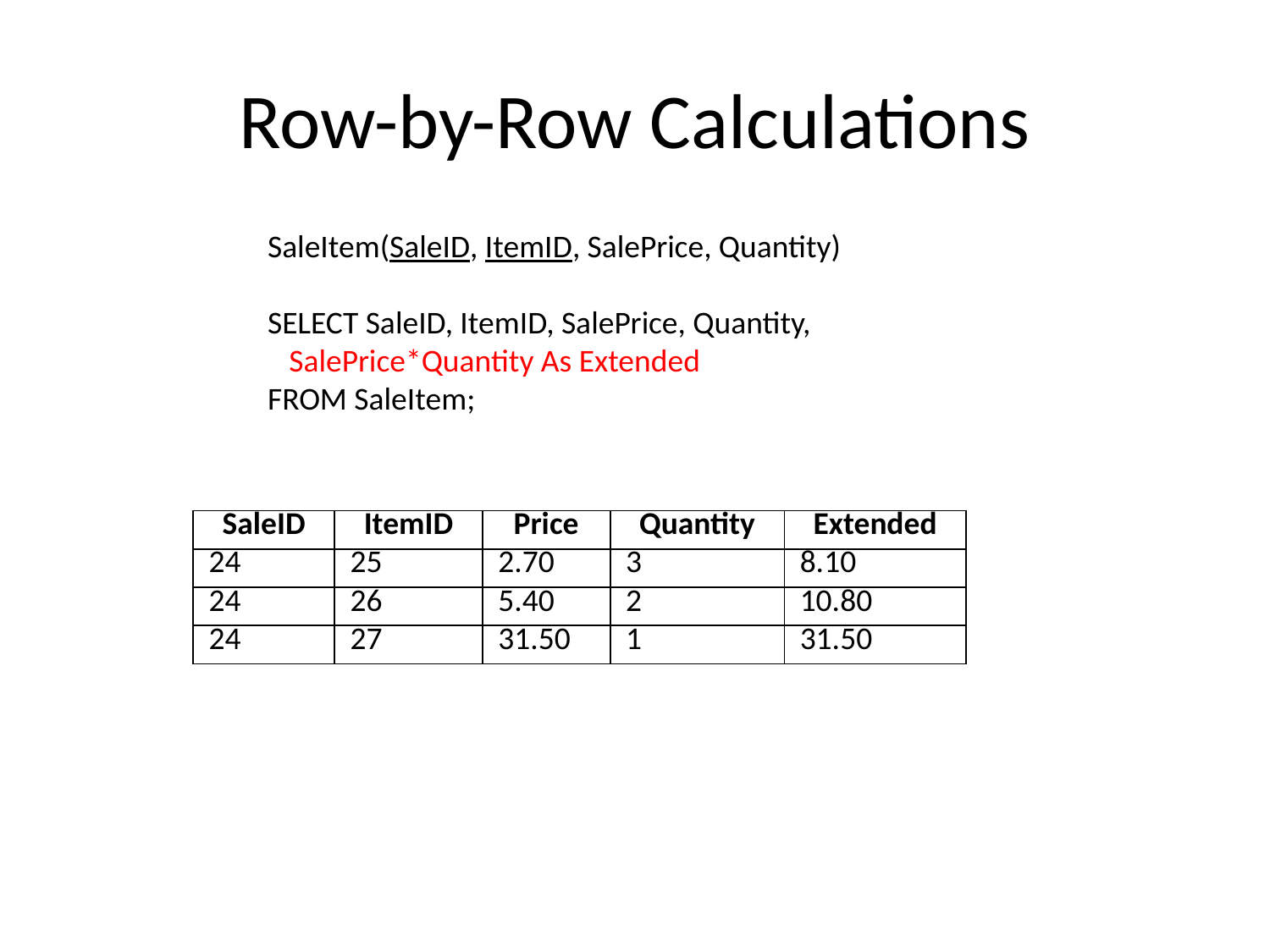

# Row-by-Row Calculations
SaleItem(SaleID, ItemID, SalePrice, Quantity)

SELECT SaleID, ItemID, SalePrice, Quantity,
   SalePrice*Quantity As Extended
FROM SaleItem;
| SaleID | ItemID | Price | Quantity | Extended |
| --- | --- | --- | --- | --- |
| 24 | 25 | 2.70 | 3 | 8.10 |
| 24 | 26 | 5.40 | 2 | 10.80 |
| 24 | 27 | 31.50 | 1 | 31.50 |